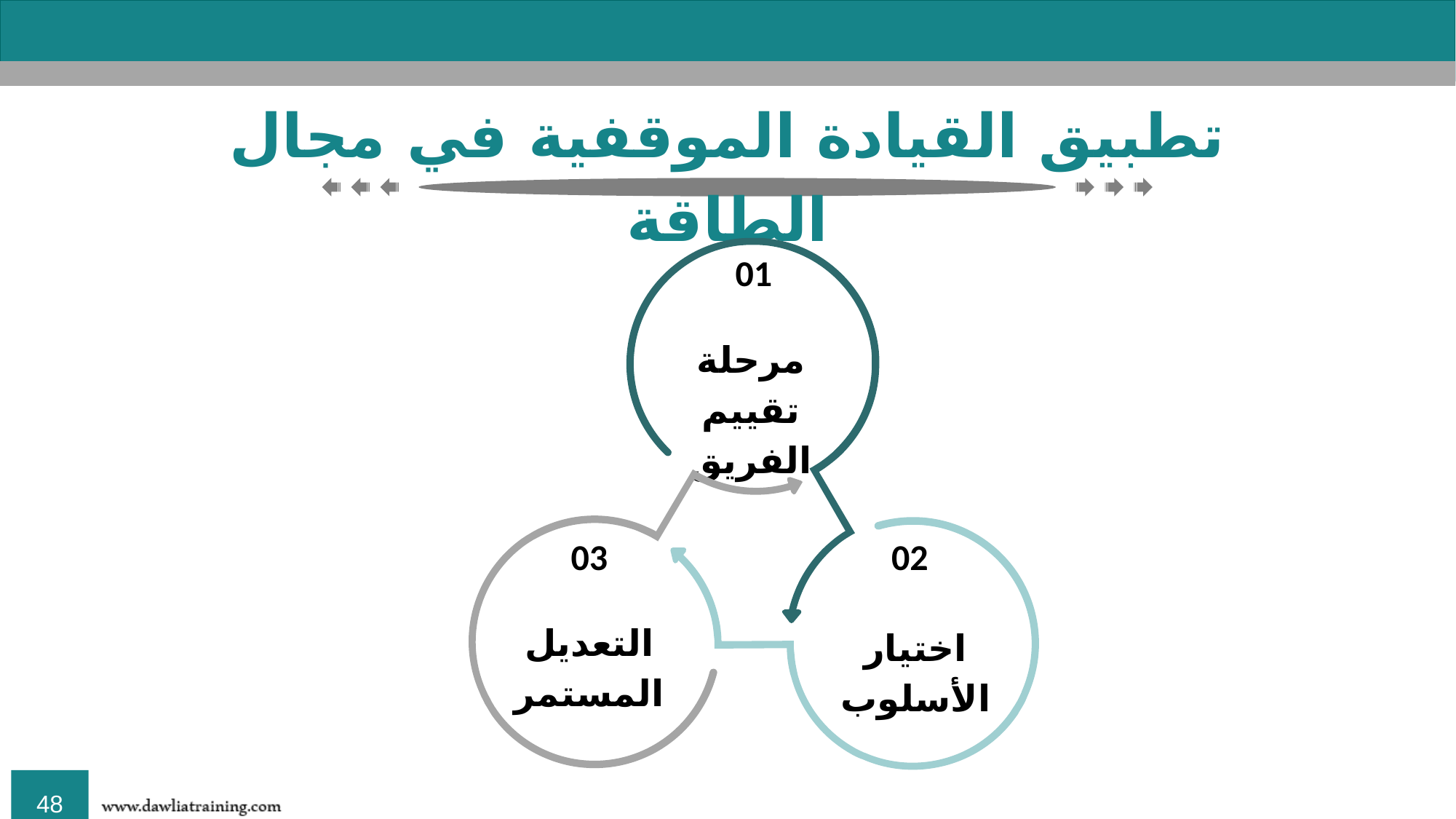

تطبيق القيادة الموقفية في مجال الطاقة

01
مرحلة تقييم الفريق

03
التعديل المستمر

02
اختيار الأسلوب